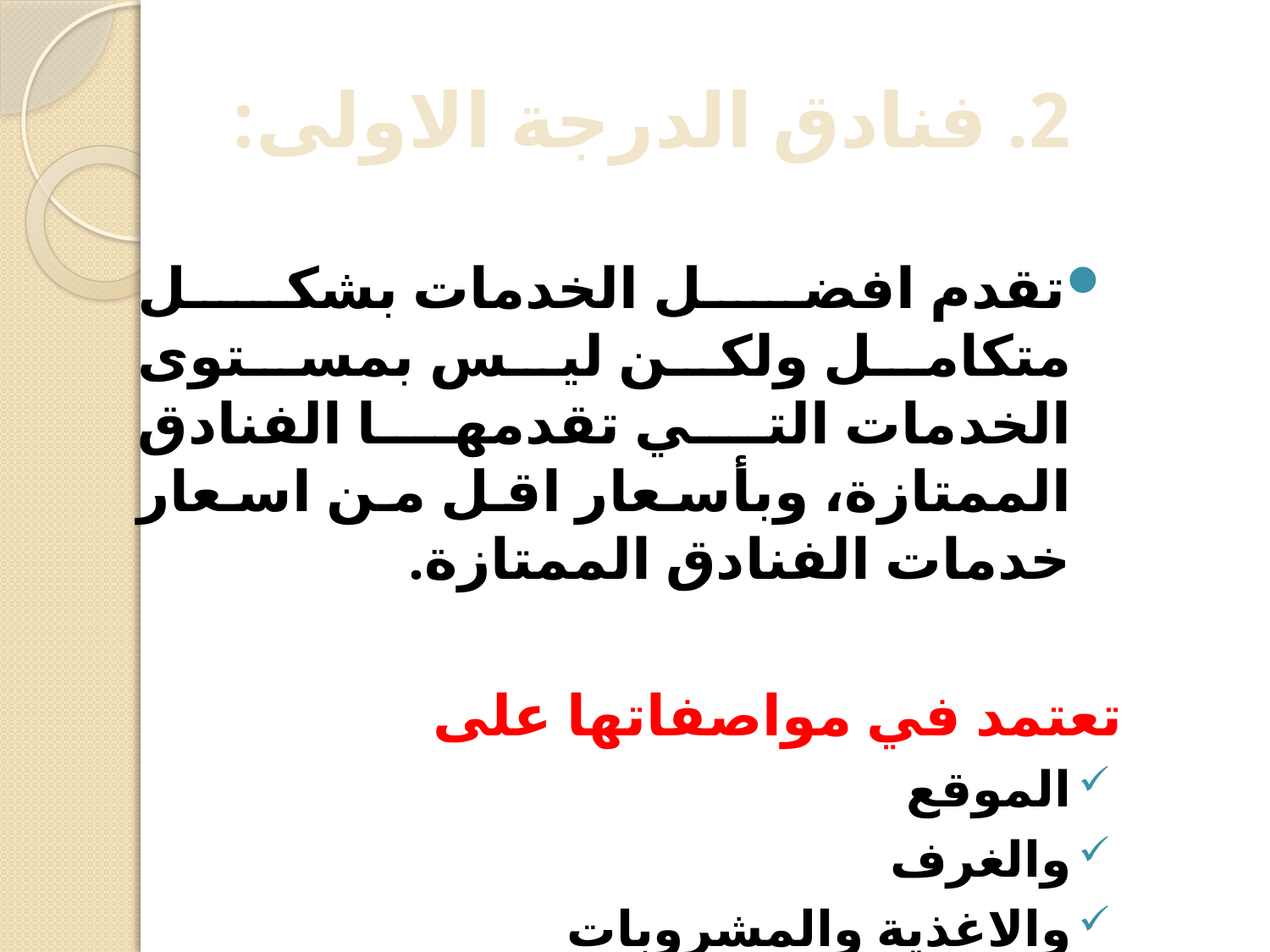

# 2. فنادق الدرجة الاولى:
تقدم افضل الخدمات بشكل متكامل ولكن ليس بمستوى الخدمات التي تقدمها الفنادق الممتازة، وبأسعار اقل من اسعار خدمات الفنادق الممتازة.

تعتمد في مواصفاتها على
الموقع
والغرف
والاغذية والمشروبات